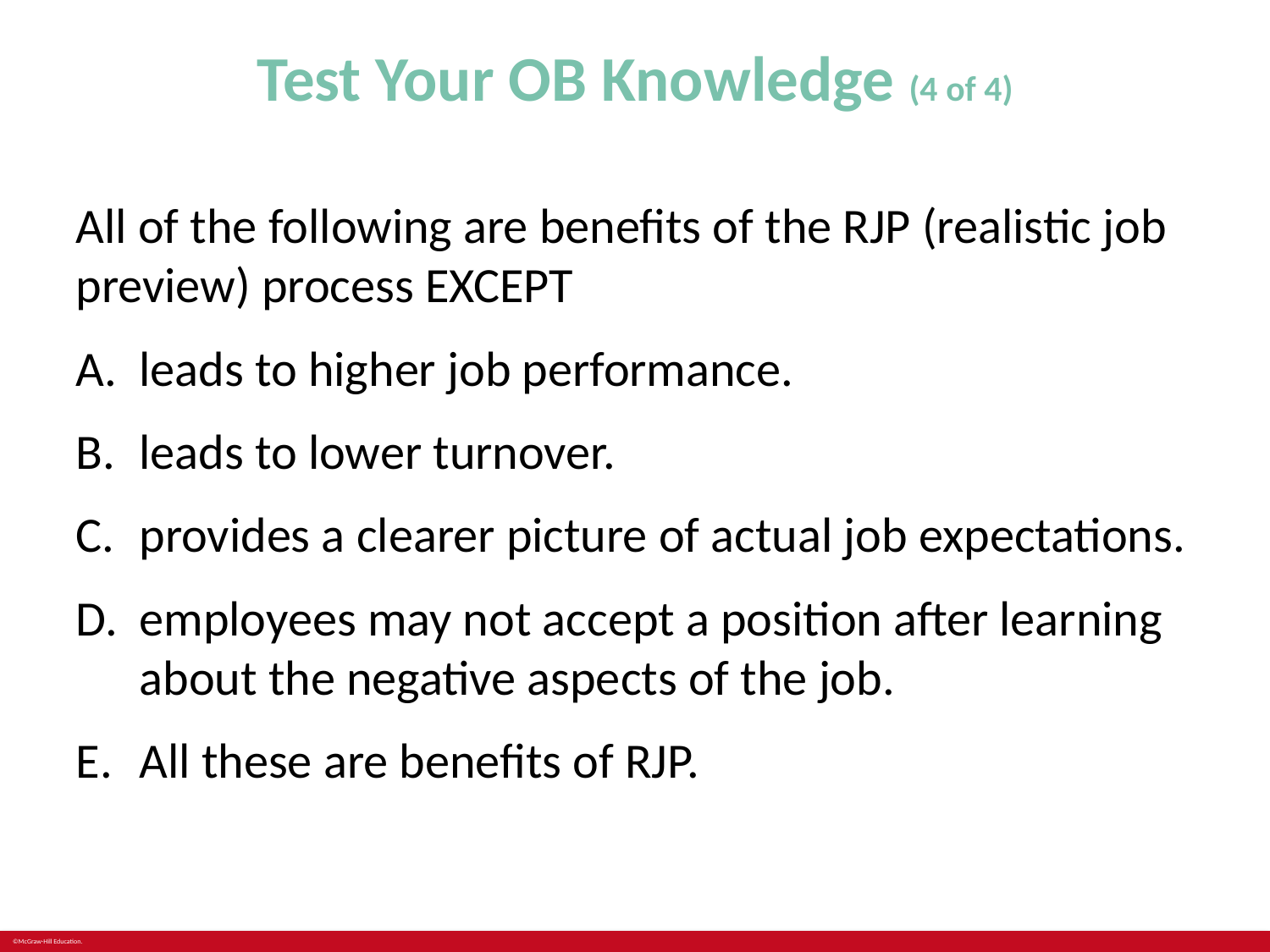

# Test Your OB Knowledge (4 of 4)
All of the following are benefits of the RJP (realistic job preview) process EXCEPT
leads to higher job performance.
leads to lower turnover.
provides a clearer picture of actual job expectations.
employees may not accept a position after learning about the negative aspects of the job.
All these are benefits of RJP.